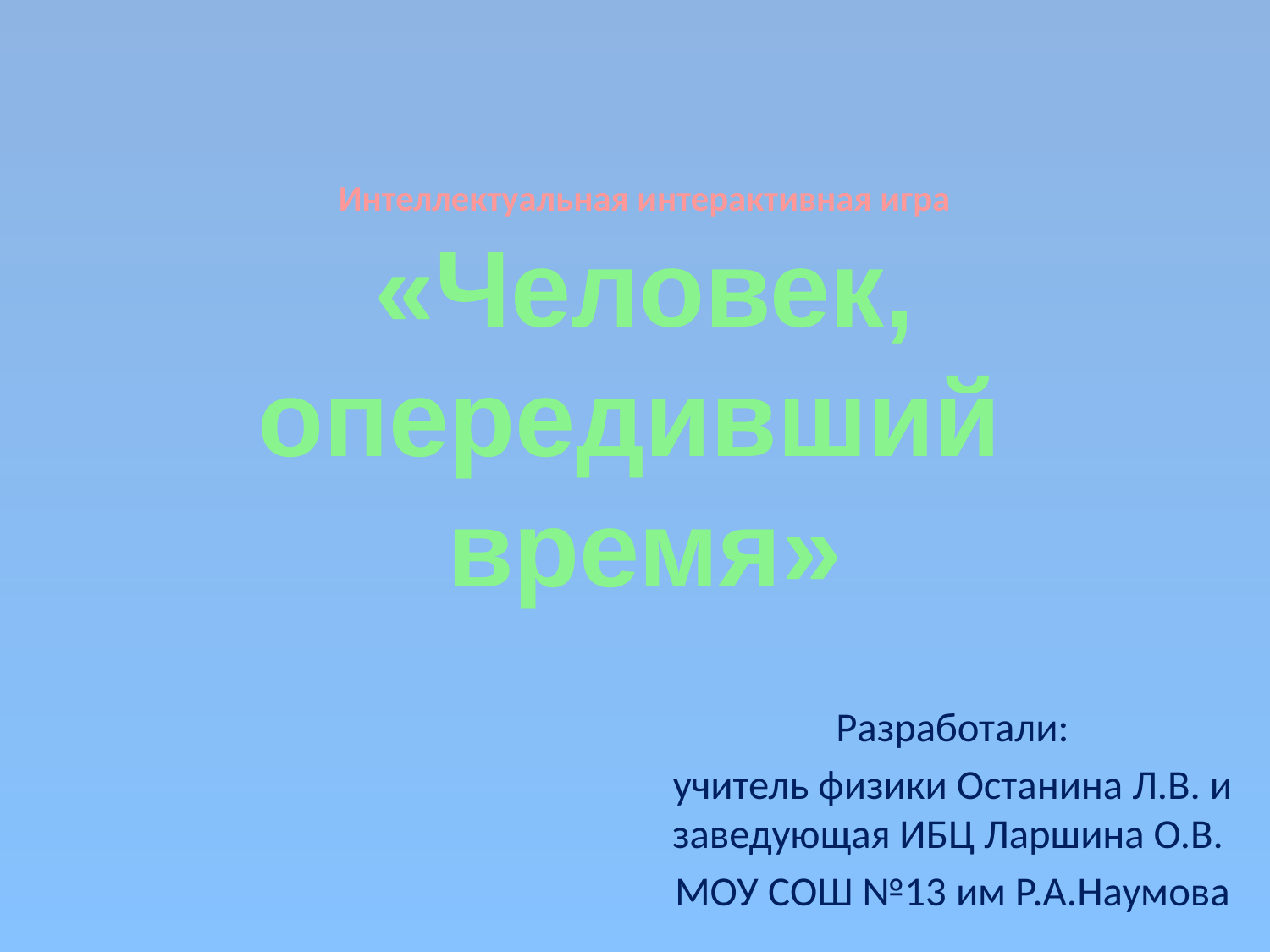

# Интеллектуальная интерактивная игра «Человек, опередивший время»
Разработали:
учитель физики Останина Л.В. и заведующая ИБЦ Ларшина О.В.
МОУ СОШ №13 им Р.А.Наумова